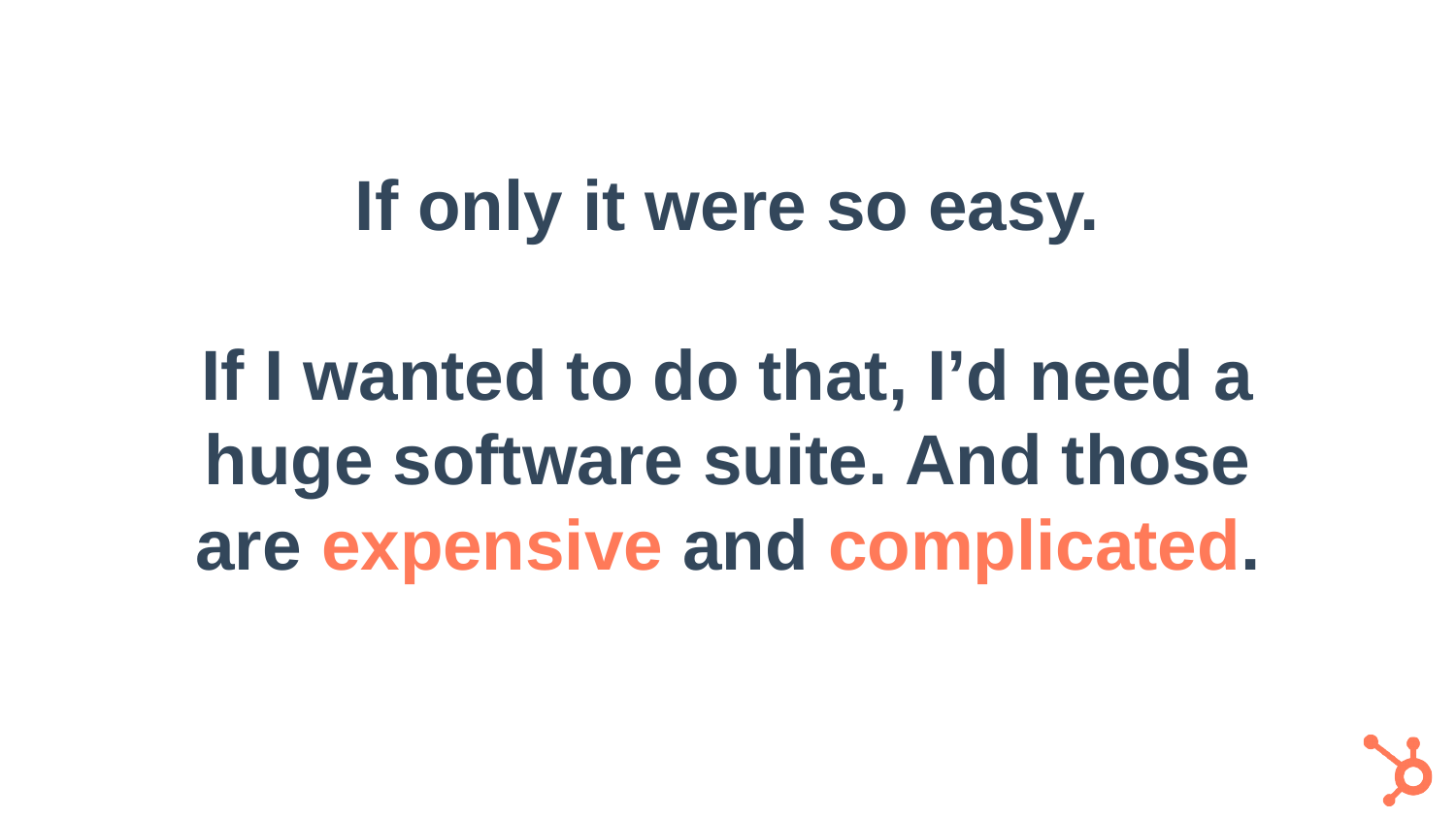

# If only it were so easy.

If I wanted to do that, I’d need a huge software suite. And those are expensive and complicated.